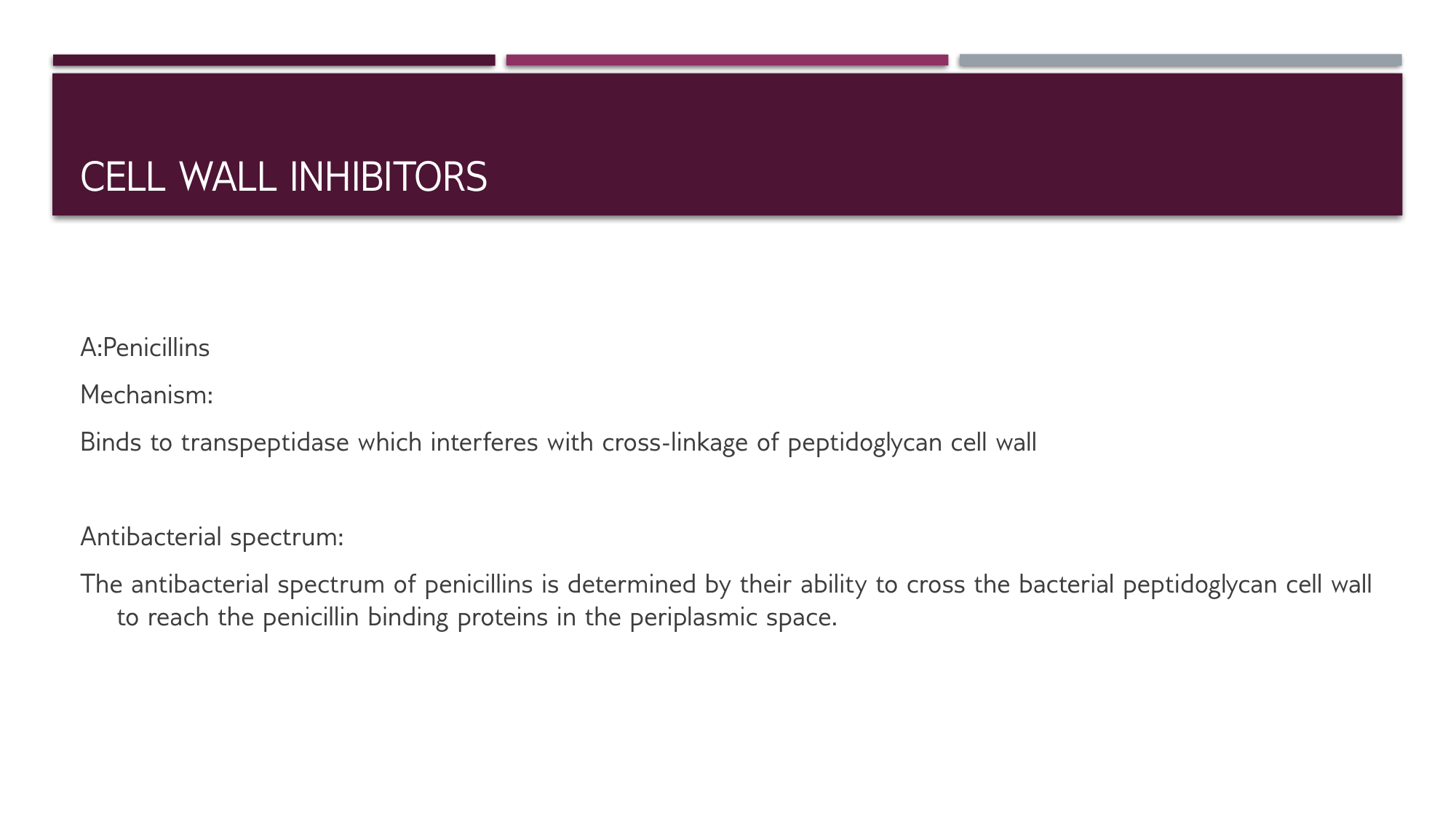

# Cell wall inhibitors
A:Penicillins
Mechanism:
Binds to transpeptidase which interferes with cross-linkage of peptidoglycan cell wall

Antibacterial spectrum:
The antibacterial spectrum of penicillins is determined by their ability to cross the bacterial peptidoglycan cell wall to reach the penicillin binding proteins in the periplasmic space.